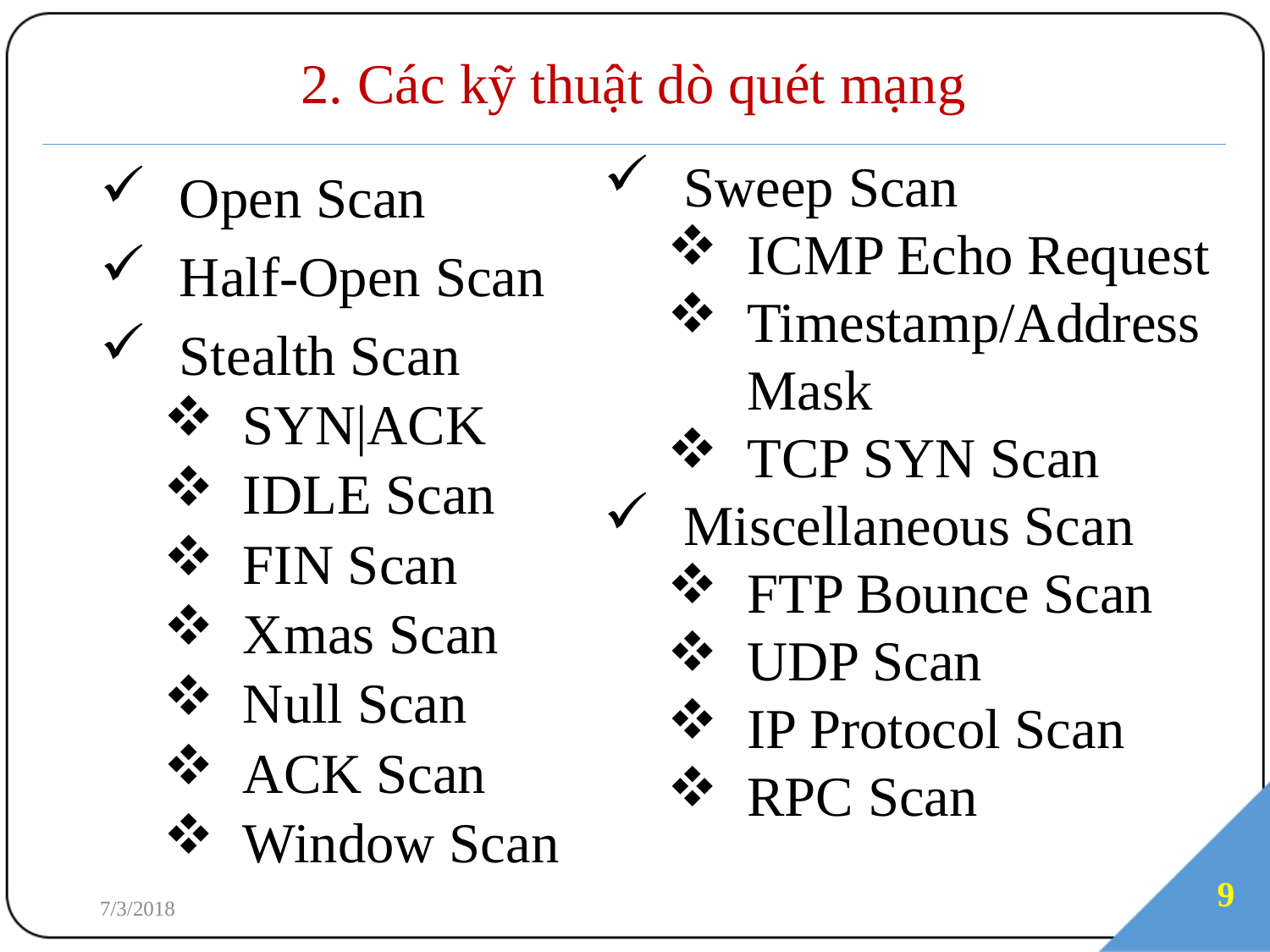

# 2. Các kỹ thuật dò quét mạng
Sweep Scan
ICMP Echo Request
Timestamp/Address
Mask
TCP SYN Scan
Miscellaneous Scan
FTP Bounce Scan
UDP Scan
IP Protocol Scan
RPC Scan
Open Scan
Half-Open Scan
Stealth Scan
SYN|ACK
IDLE Scan
FIN Scan
Xmas Scan
Null Scan
ACK Scan
Window Scan

9
7/3/2018